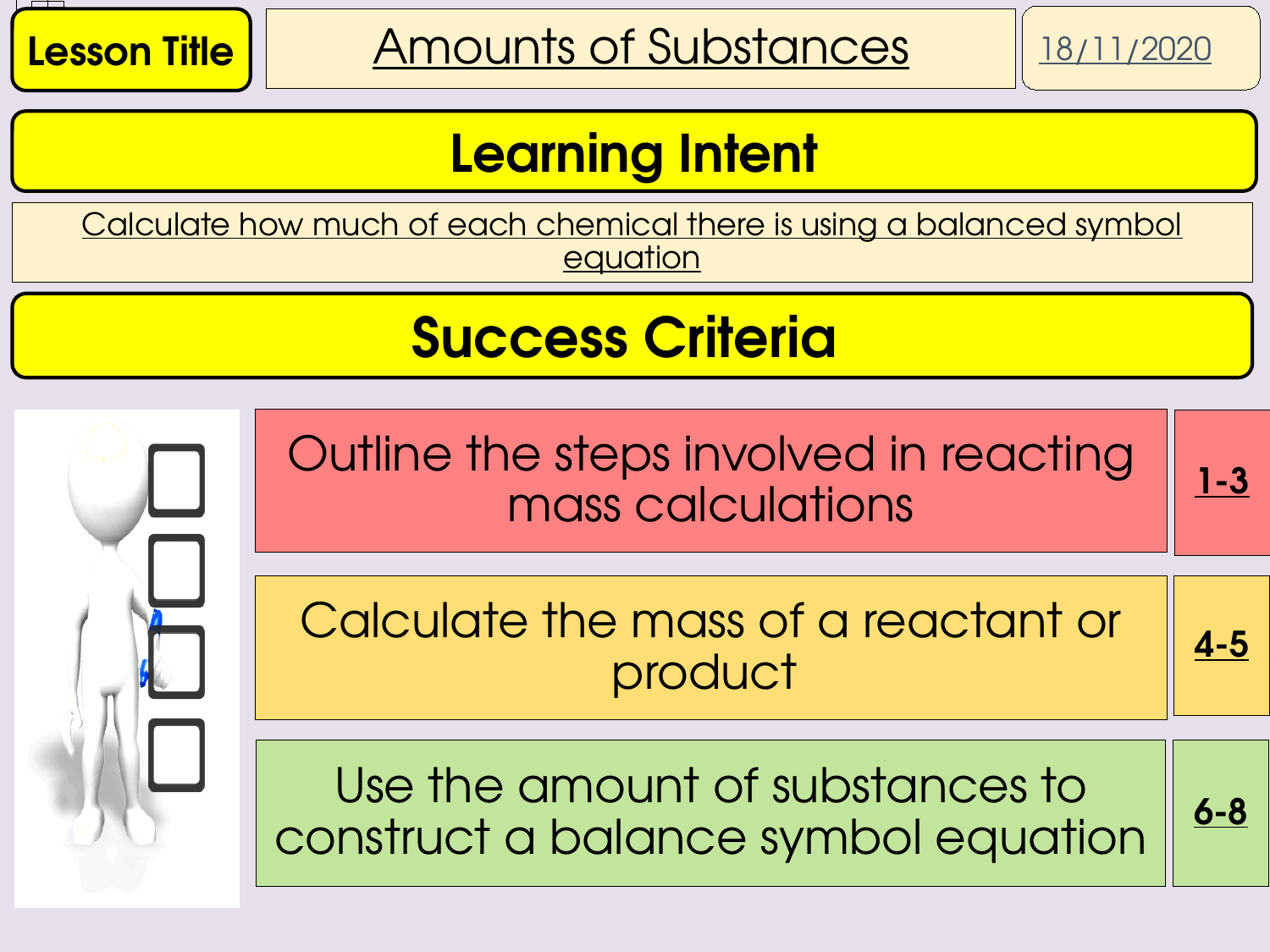

18/11/2020
Amounts of Substances
Calculate how much of each chemical there is using a balanced symbol equation
Outline the steps involved in reacting mass calculations
1-3
Calculate the mass of a reactant or product
4-5
Use the amount of substances to construct a balance symbol equation
6-8